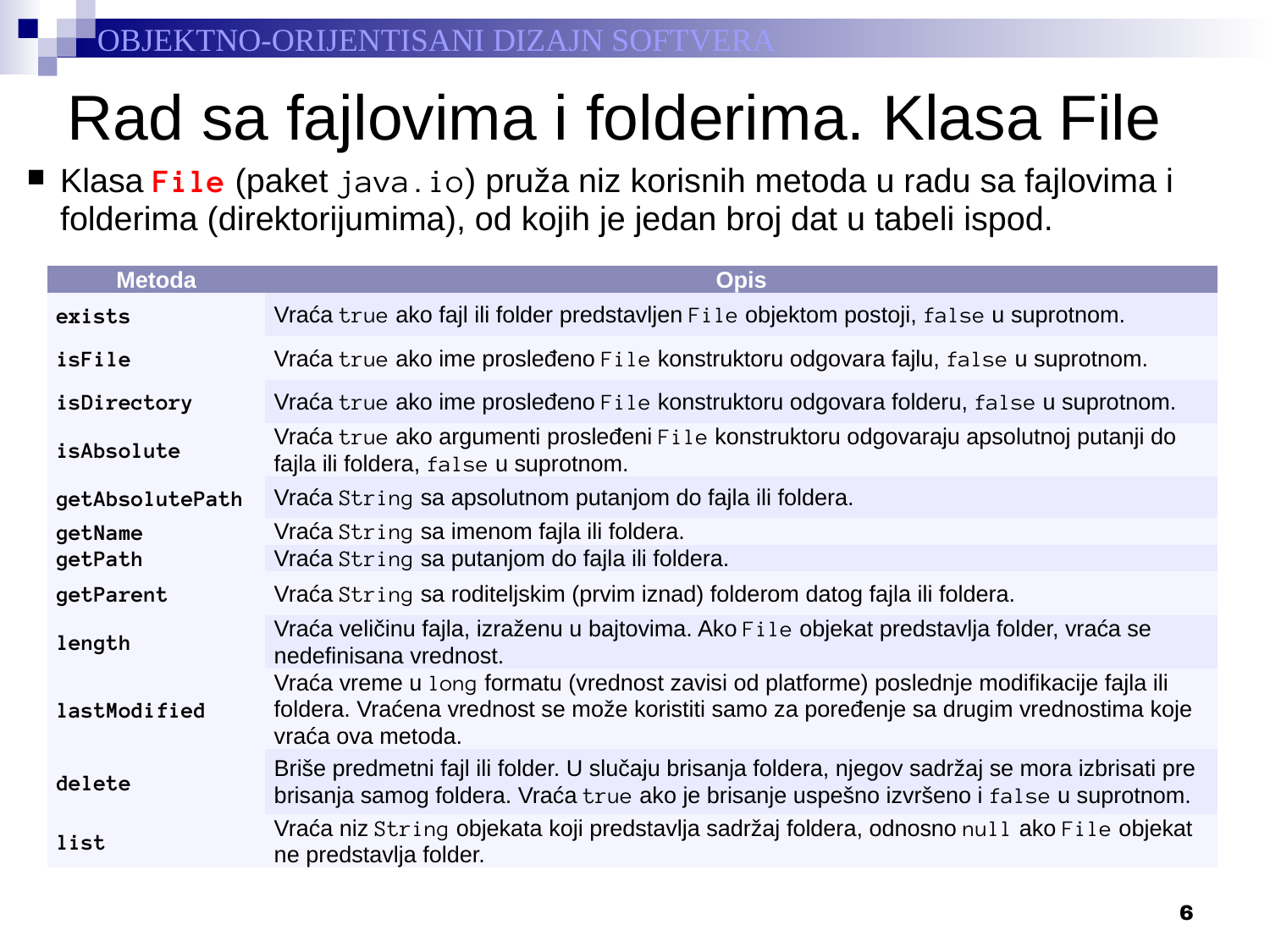

# Rad sa fajlovima i folderima. Klasa File
Klasa File (paket java.io) pruža niz korisnih metoda u radu sa fajlovima i folderima (direktorijumima), od kojih je jedan broj dat u tabeli ispod.
| Metoda | Opis |
| --- | --- |
| exists | Vraća true ako fajl ili folder predstavljen File objektom postoji, false u suprotnom. |
| isFile | Vraća true ako ime prosleđeno File konstruktoru odgovara fajlu, false u suprotnom. |
| isDirectory | Vraća true ako ime prosleđeno File konstruktoru odgovara folderu, false u suprotnom. |
| isAbsolute | Vraća true ako argumenti prosleđeni File konstruktoru odgovaraju apsolutnoj putanji do fajla ili foldera, false u suprotnom. |
| getAbsolutePath | Vraća String sa apsolutnom putanjom do fajla ili foldera. |
| getName | Vraća String sa imenom fajla ili foldera. |
| getPath | Vraća String sa putanjom do fajla ili foldera. |
| getParent | Vraća String sa roditeljskim (prvim iznad) folderom datog fajla ili foldera. |
| length | Vraća veličinu fajla, izraženu u bajtovima. Ako File objekat predstavlja folder, vraća se nedefinisana vrednost. |
| lastModified | Vraća vreme u long formatu (vrednost zavisi od platforme) poslednje modifikacije fajla ili foldera. Vraćena vrednost se može koristiti samo za poređenje sa drugim vrednostima koje vraća ova metoda. |
| delete | Briše predmetni fajl ili folder. U slučaju brisanja foldera, njegov sadržaj se mora izbrisati pre brisanja samog foldera. Vraća true ako je brisanje uspešno izvršeno i false u suprotnom. |
| list | Vraća niz String objekata koji predstavlja sadržaj foldera, odnosno null ako File objekat ne predstavlja folder. |
6